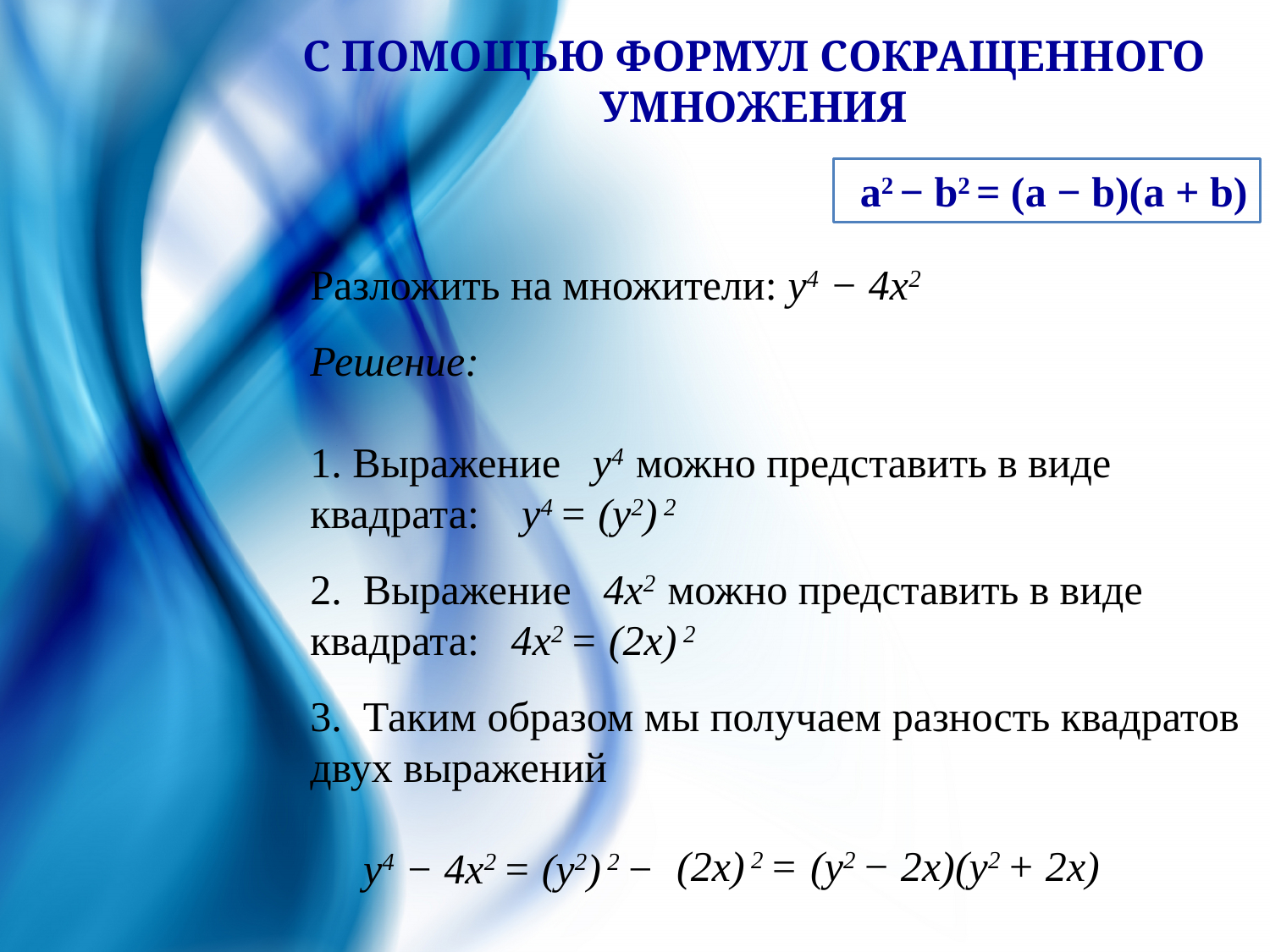

С ПОМОЩЬЮ ФОРМУЛ СОКРАЩЕННОГО УМНОЖЕНИЯ
a2 − b2 = (a − b)(a + b)
Разложить на множители: y4 − 4х2

Решение:
1. Выражение   y4  можно представить в виде квадрата:    y4 = (y2) 2

2.  Выражение   4х2  можно представить в виде квадрата:   4х2 = (2х) 2

3.  Таким образом мы получаем разность квадратов двух выражений

     y4 − 4х2 = (y2) 2 −
 (2х) 2 =
(y2 − 2х)(y2 + 2х)